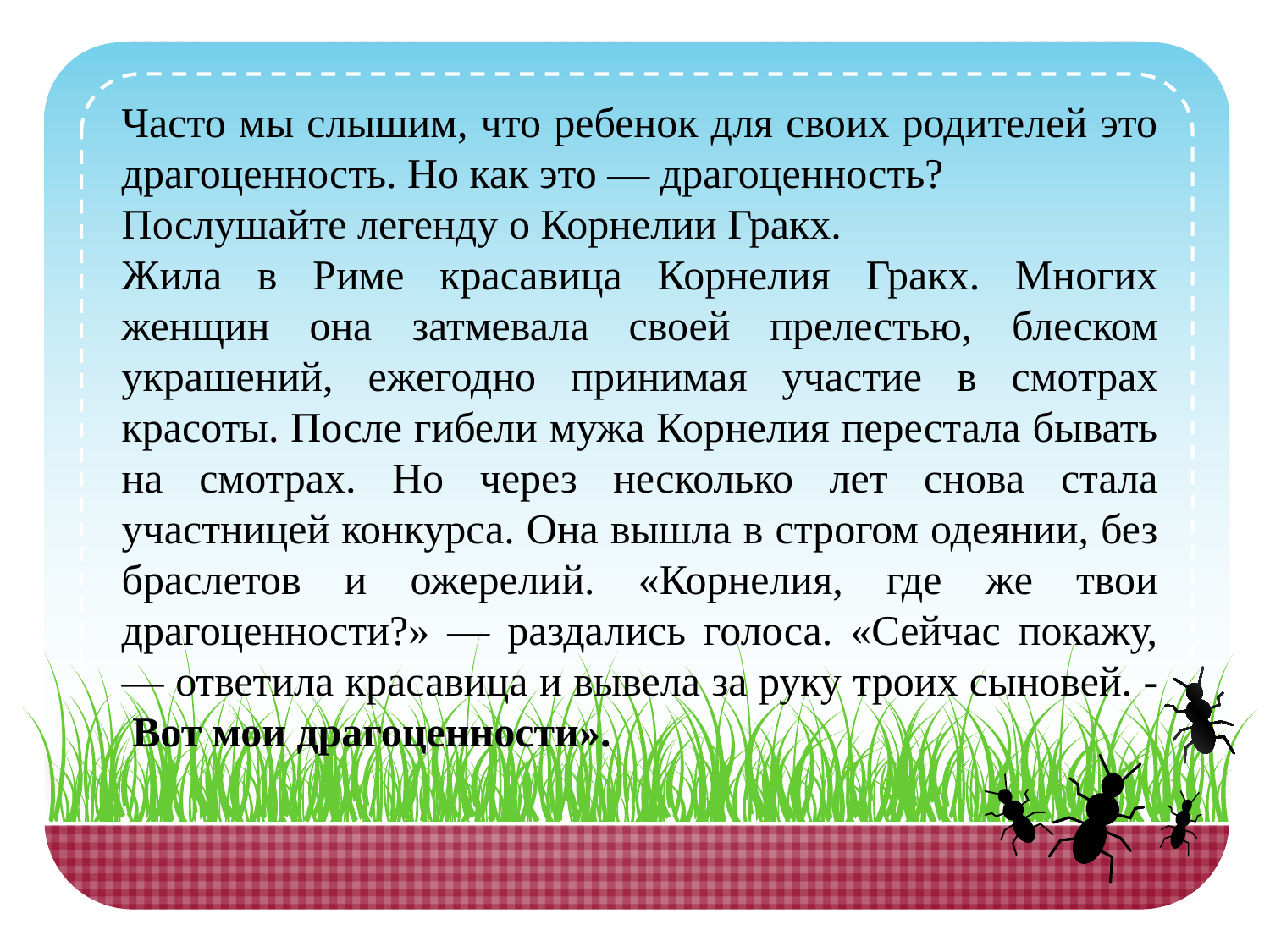

Часто мы слышим, что ребенок для своих родителей это драгоценность. Но как это — драгоценность?
Послушайте легенду о Корнелии Гракх.
Жила в Риме красавица Корнелия Гракх. Многих женщин она затмевала своей прелестью, блеском украшений, ежегодно принимая участие в смотрах красоты. После гибели мужа Корнелия перестала бывать на смотрах. Но через несколько лет снова стала участницей конкурса. Она вышла в строгом одеянии, без браслетов и ожерелий. «Корнелия, где же твои драгоценности?» — раздались голоса. «Сейчас покажу, — ответила красавица и вывела за руку троих сыновей. -  Вот мои драгоценности».